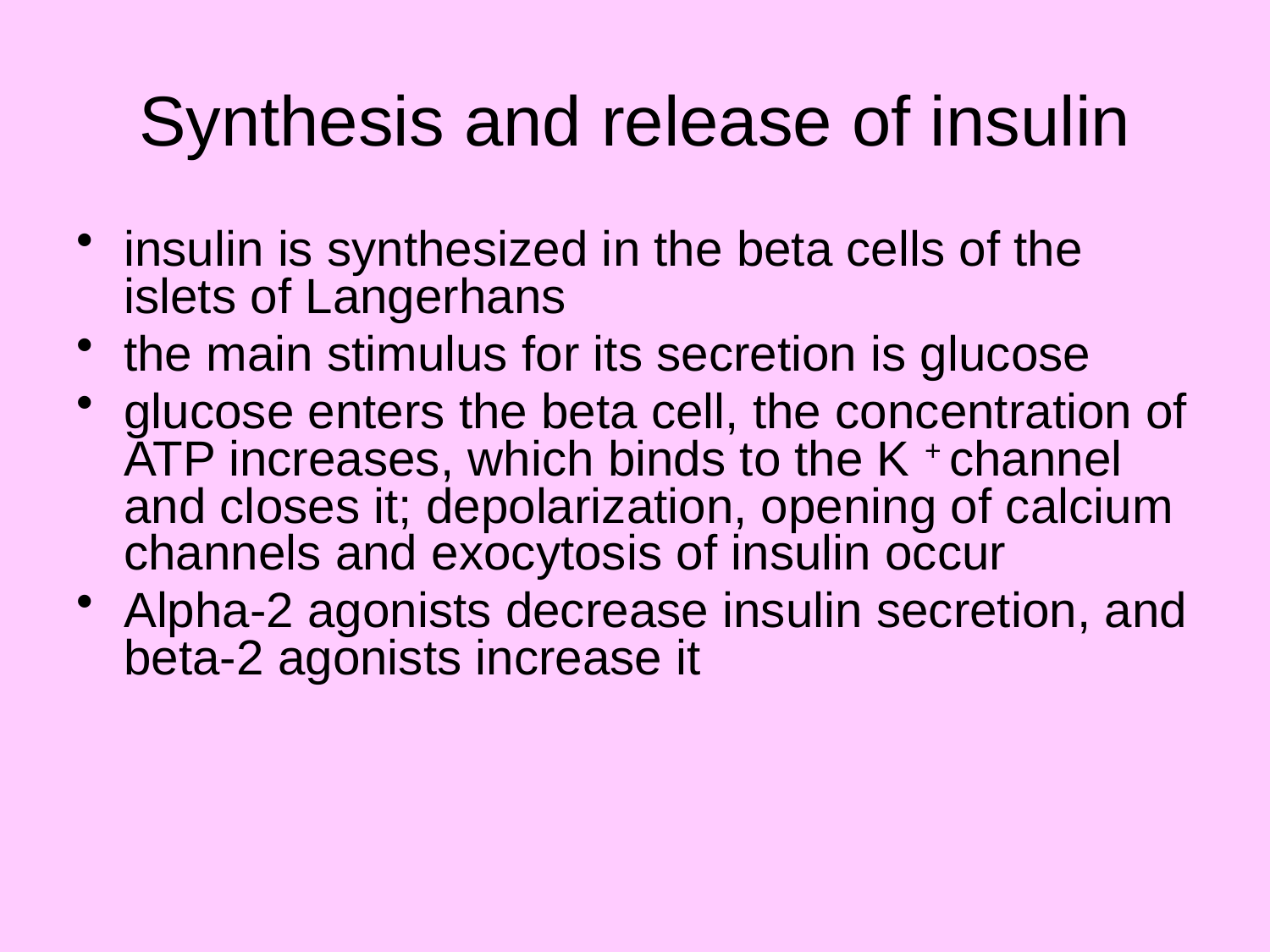

# Synthesis and release of insulin
insulin is synthesized in the beta cells of the islets of Langerhans
the main stimulus for its secretion is glucose
glucose enters the beta cell, the concentration of ATP increases, which binds to the K + channel and closes it; depolarization, opening of calcium channels and exocytosis of insulin occur
Alpha-2 agonists decrease insulin secretion, and beta-2 agonists increase it